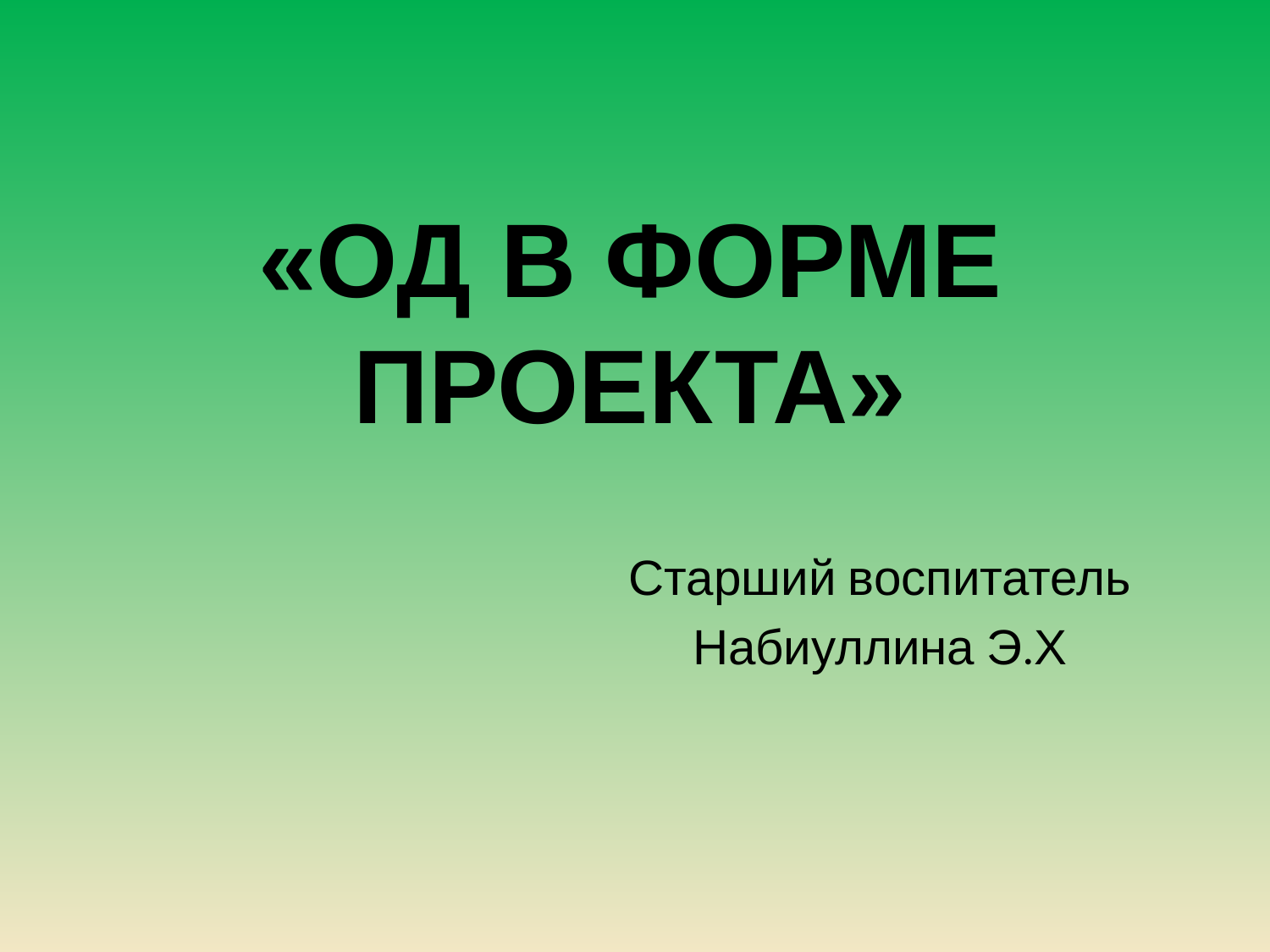

# «ОД в форме проекта»
Старший воспитатель
Набиуллина Э.Х